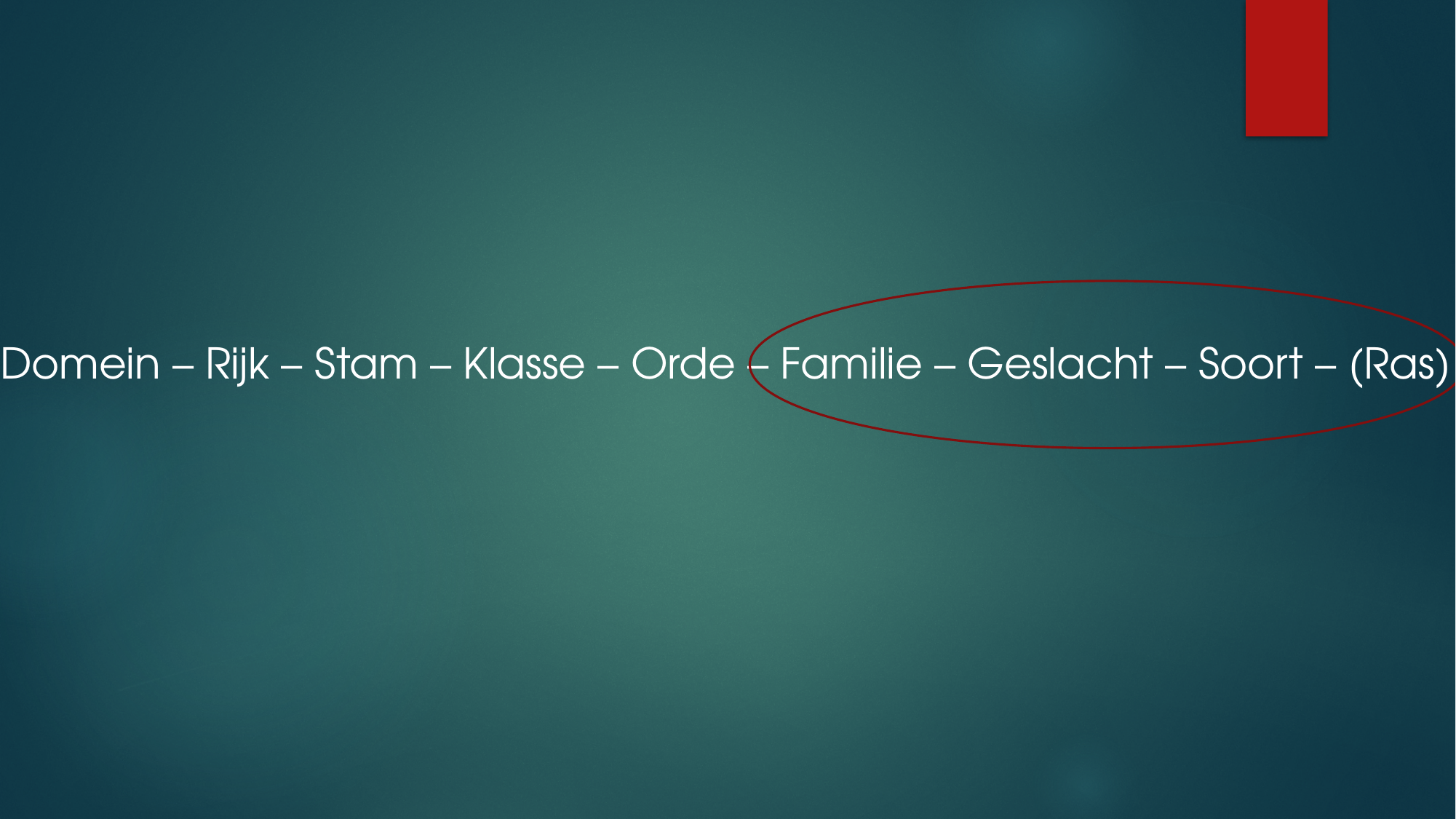

#

Domein – Rijk – Stam – Klasse – Orde – Familie – Geslacht – Soort – (Ras)